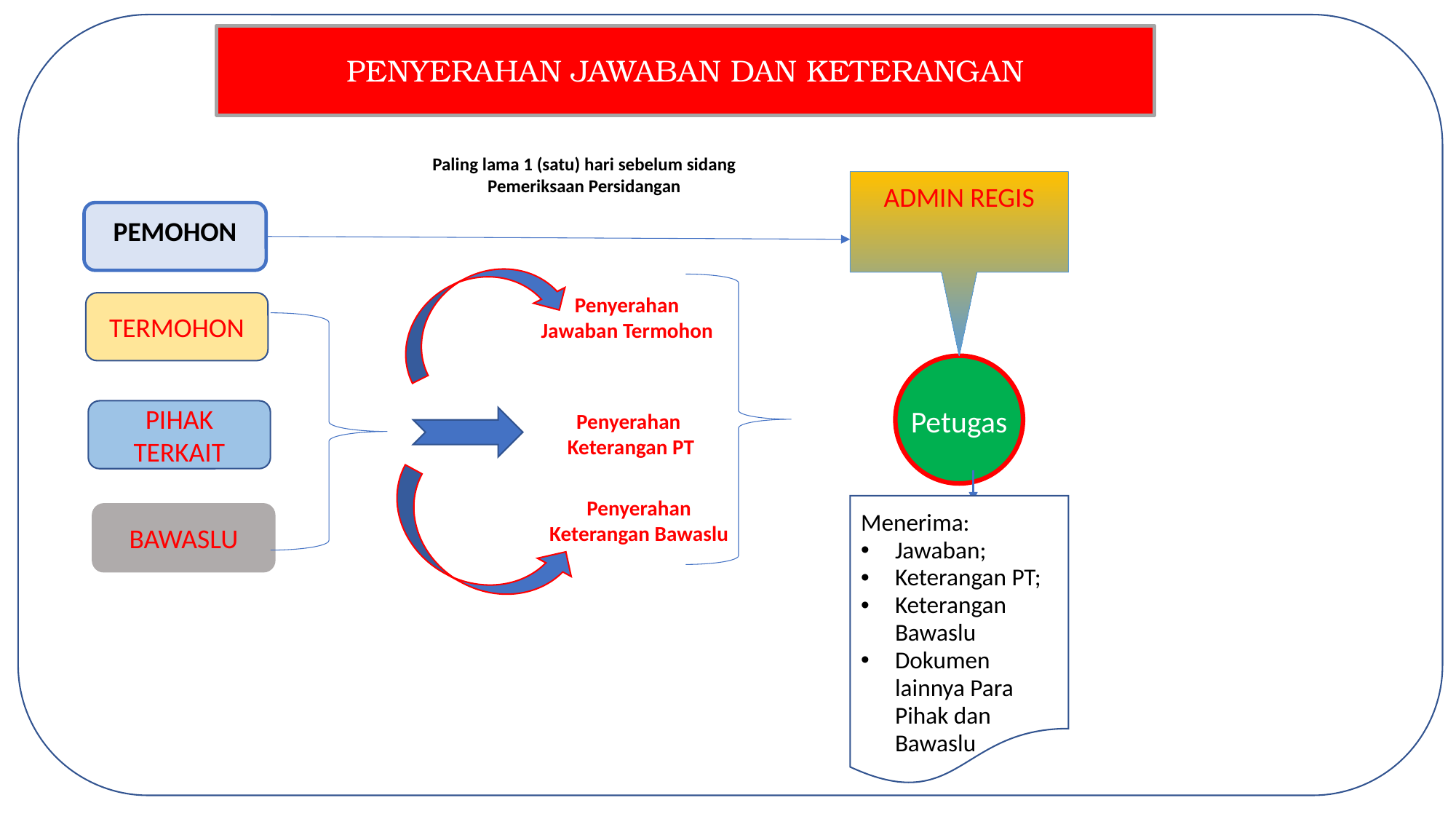

# PENYERAHAN JAWABAN DAN KETERANGAN
Paling lama 1 (satu) hari sebelum sidang Pemeriksaan Persidangan
ADMIN REGIS
PEMOHON

Penyerahan Jawaban Termohon
TERMOHON

Petugas
PIHAK TERKAIT
Penyerahan  Keterangan PT

Penyerahan Keterangan Bawaslu

Menerima:
Jawaban;
Keterangan PT;
Keterangan Bawaslu
Dokumen lainnya Para Pihak dan Bawaslu

BAWASLU